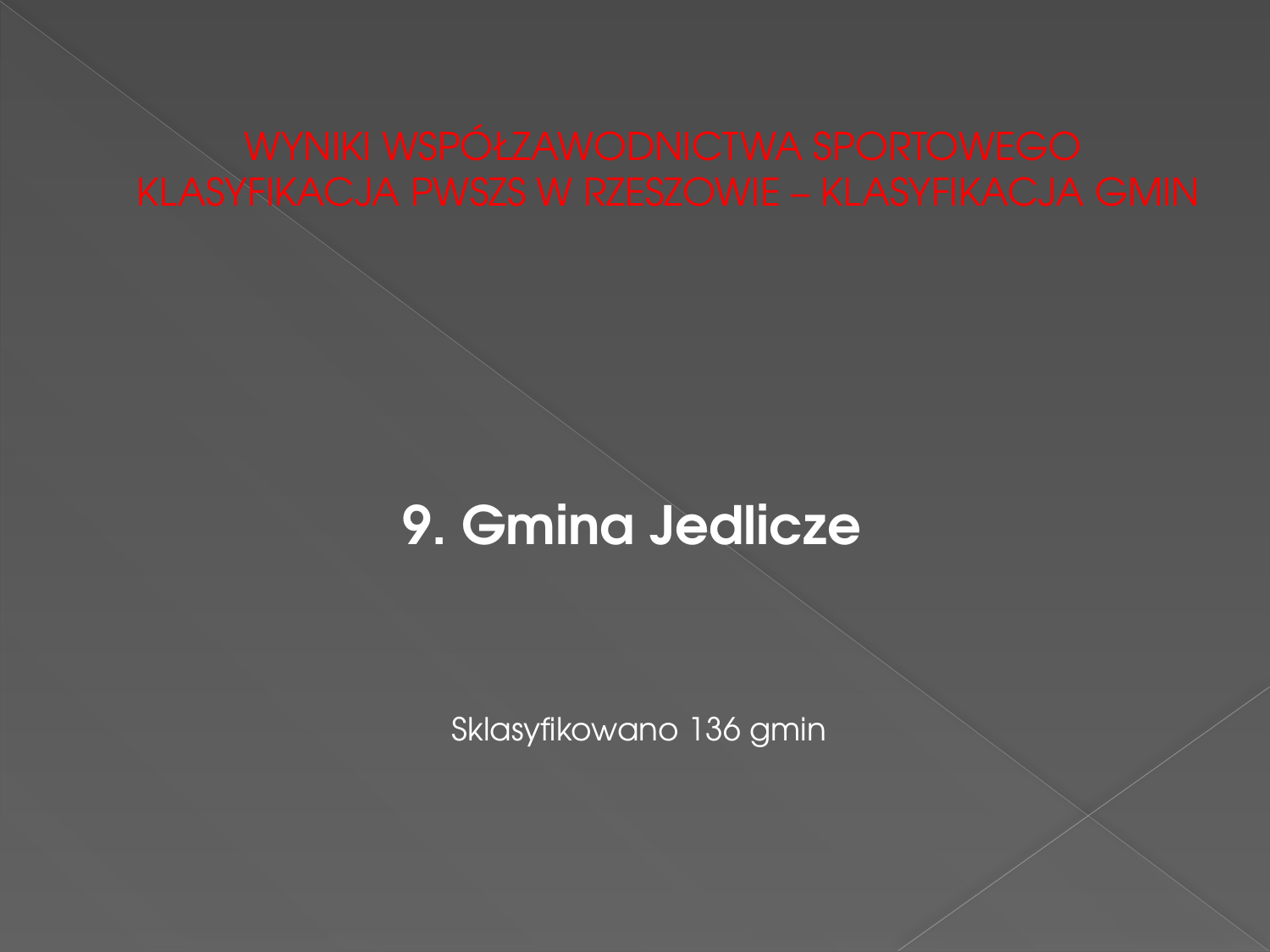

# WYNIKI WSPÓŁZAWODNICTWA SPORTOWEGO  KLASYFIKACJA PWSZS W RZESZOWIE – KLASYFIKACJA GMIN

9. Gmina Jedlicze

Sklasyfikowano 136 gmin